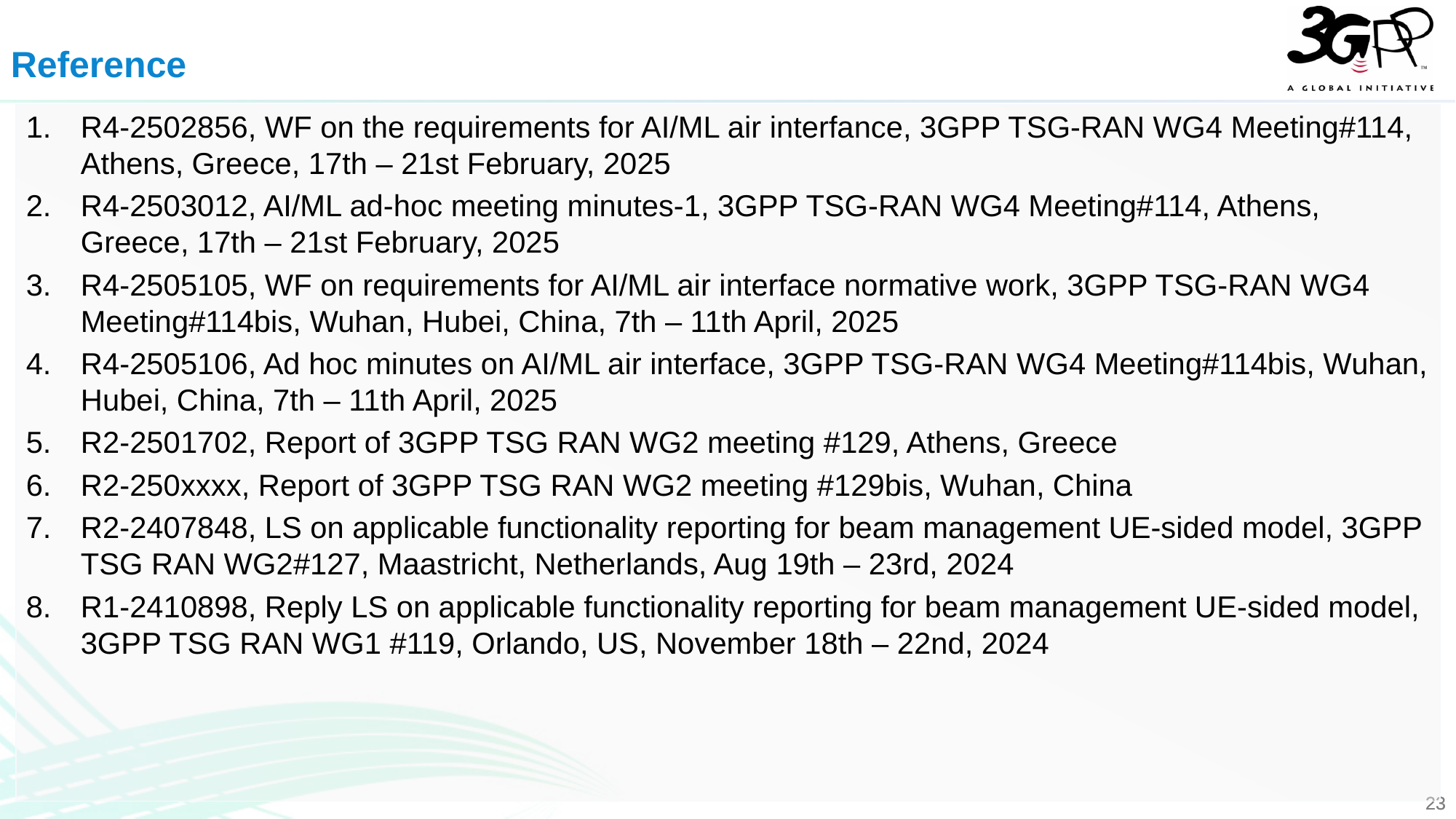

Reference
R4-2502856, WF on the requirements for AI/ML air interfance, 3GPP TSG-RAN WG4 Meeting#114, Athens, Greece, 17th – 21st February, 2025
R4-2503012, AI/ML ad-hoc meeting minutes-1, 3GPP TSG-RAN WG4 Meeting#114, Athens, Greece, 17th – 21st February, 2025
R4-2505105, WF on requirements for AI/ML air interface normative work, 3GPP TSG-RAN WG4 Meeting#114bis, Wuhan, Hubei, China, 7th – 11th April, 2025
R4-2505106, Ad hoc minutes on AI/ML air interface, 3GPP TSG-RAN WG4 Meeting#114bis, Wuhan, Hubei, China, 7th – 11th April, 2025
R2-2501702, Report of 3GPP TSG RAN WG2 meeting #129, Athens, Greece
R2-250xxxx, Report of 3GPP TSG RAN WG2 meeting #129bis, Wuhan, China
R2-2407848, LS on applicable functionality reporting for beam management UE-sided model, 3GPP TSG RAN WG2#127, Maastricht, Netherlands, Aug 19th – 23rd, 2024
R1-2410898, Reply LS on applicable functionality reporting for beam management UE-sided model, 3GPP TSG RAN WG1 #119, Orlando, US, November 18th – 22nd, 2024